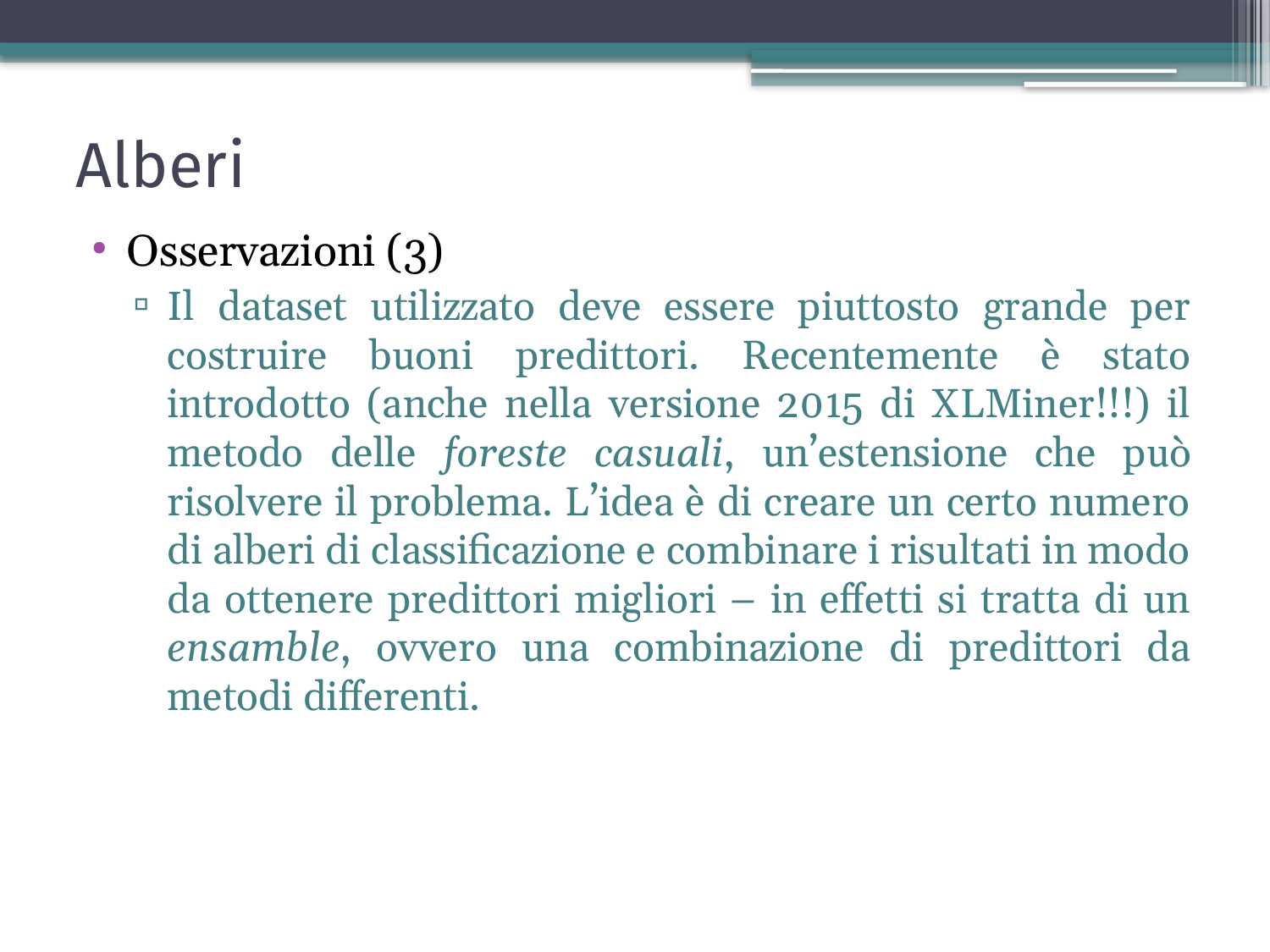

Alberi
Osservazioni (3)
Il dataset utilizzato deve essere piuttosto grande per costruire buoni predittori. Recentemente è stato introdotto (anche nella versione 2015 di XLMiner!!!) il metodo delle foreste casuali, un’estensione che può risolvere il problema. L’idea è di creare un certo numero di alberi di classificazione e combinare i risultati in modo da ottenere predittori migliori – in effetti si tratta di un ensamble, ovvero una combinazione di predittori da metodi differenti.